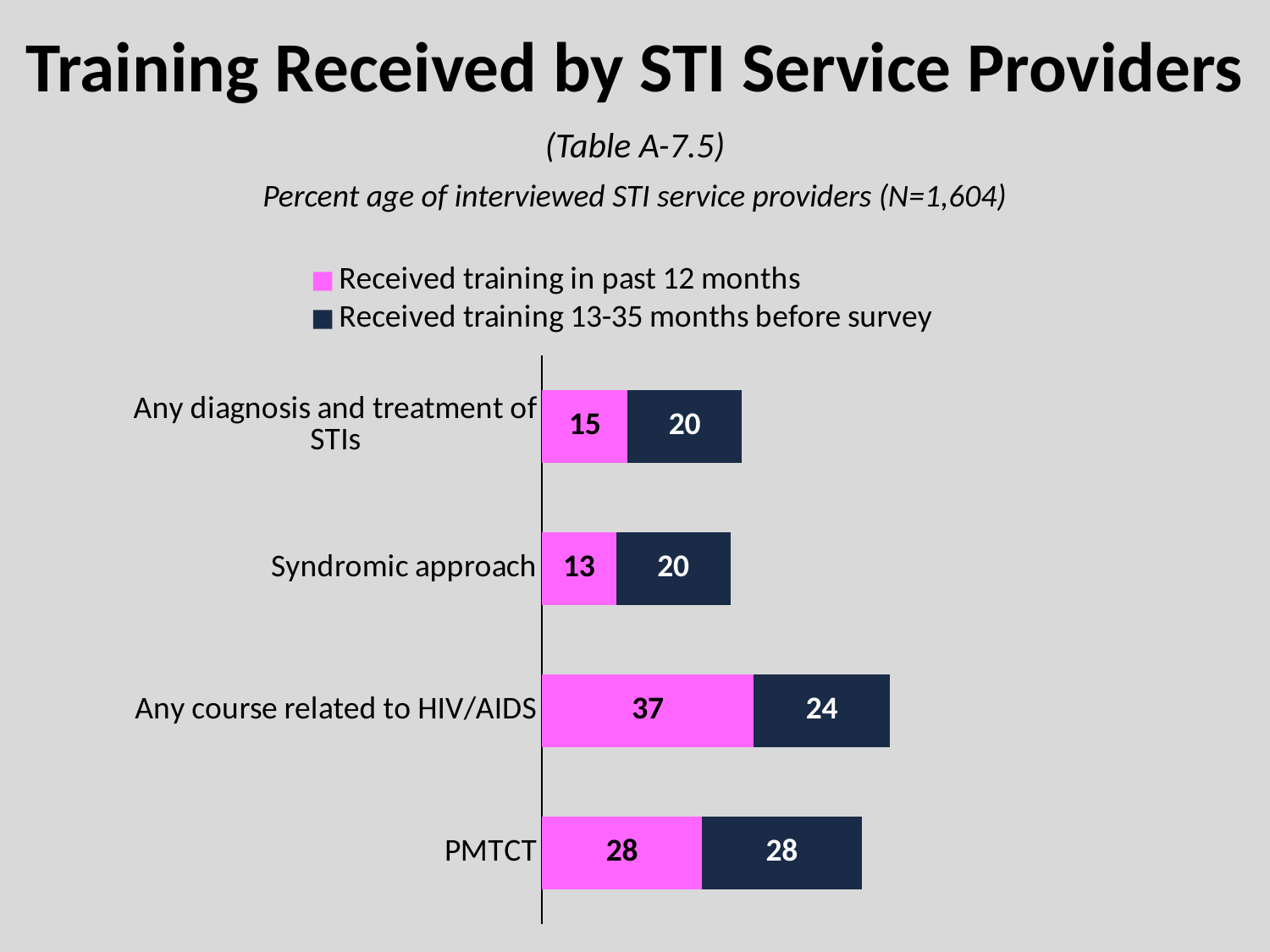

# Training Received by STI Service Providers
(Table A-7.5)
Percent age of interviewed STI service providers (N=1,604)

### Chart

| Category | Received training in past 12 months | Received training 13-35 months before survey |
|---|---|---|
| PMTCT | 28.0 | 28.0 |
| Any course related to HIV/AIDS | 37.0 | 24.0 |
| Syndromic approach | 13.0 | 20.0 |
| Any diagnosis and treatment of STIs | 15.0 | 20.0 |